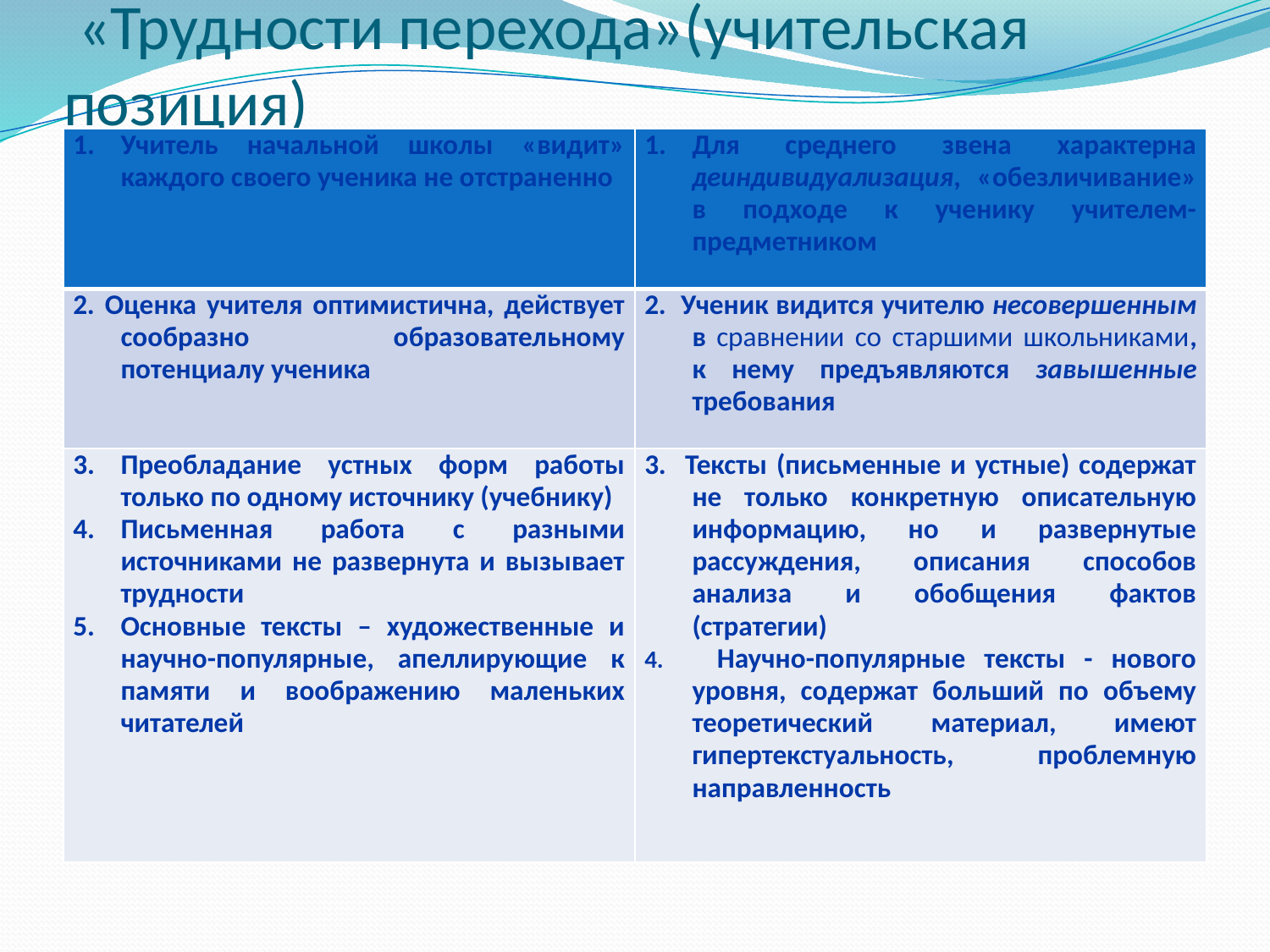

# «Трудности перехода»(учительская позиция)
| Учитель начальной школы «видит» каждого своего ученика не отстраненно | Для среднего звена характерна деиндивидуализация, «обезличивание» в подходе к ученику учителем-предметником |
| --- | --- |
| 2. Оценка учителя оптимистична, действует сообразно образовательному потенциалу ученика | 2. Ученик видится учителю несовершенным в сравнении со старшими школьниками, к нему предъявляются завышенные требования |
| Преобладание устных форм работы только по одному источнику (учебнику) Письменная работа с разными источниками не развернута и вызывает трудности Основные тексты – художественные и научно-популярные, апеллирующие к памяти и воображению маленьких читателей | 3. Тексты (письменные и устные) содержат не только конкретную описательную информацию, но и развернутые рассуждения, описания способов анализа и обобщения фактов (стратегии) 4. Научно-популярные тексты - нового уровня, содержат больший по объему теоретический материал, имеют гипертекстуальность, проблемную направленность |